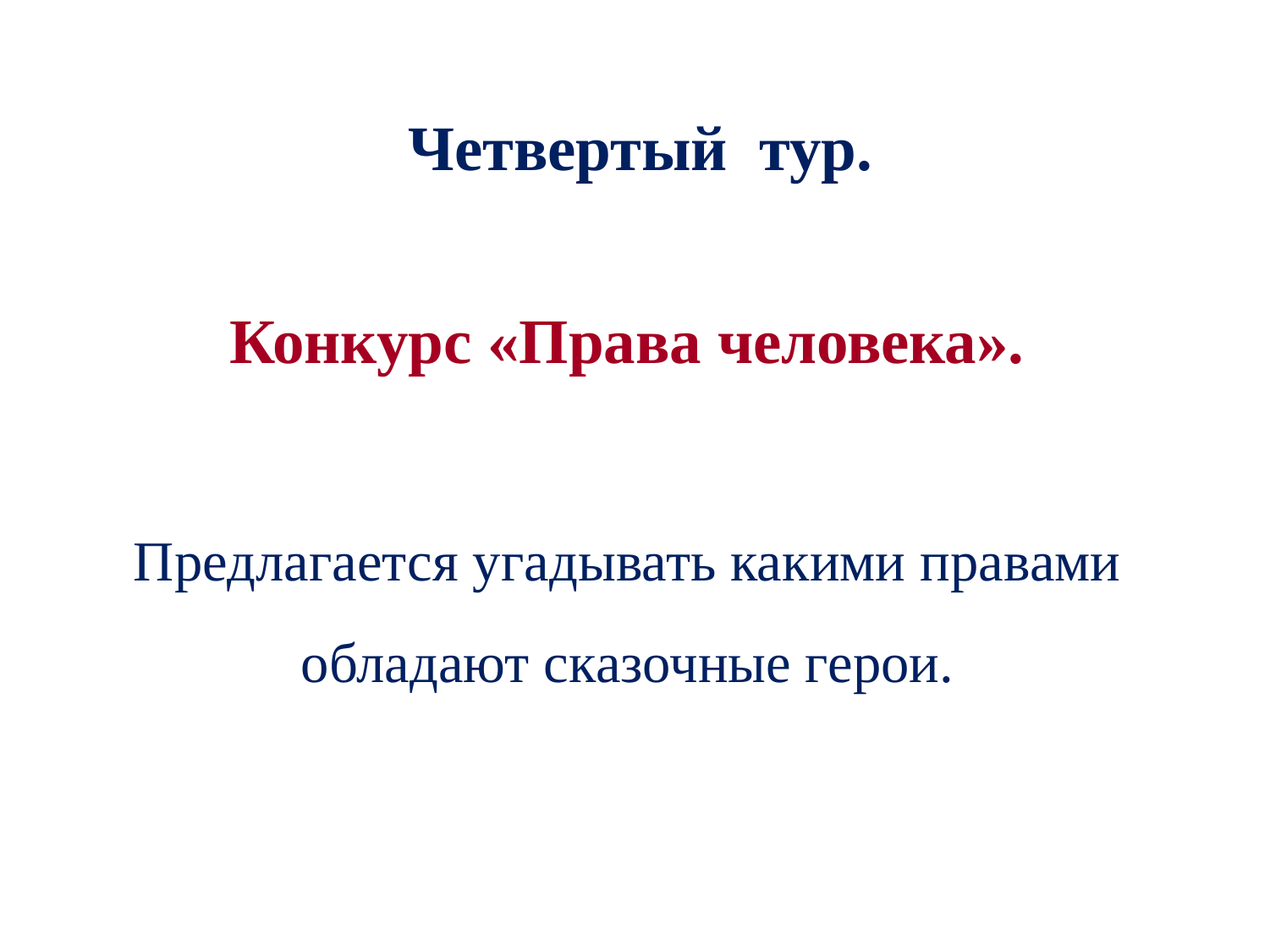

Четвертый  тур.
Конкурс «Права человека».

Предлагается угадывать какими правами
обладают сказочные герои.